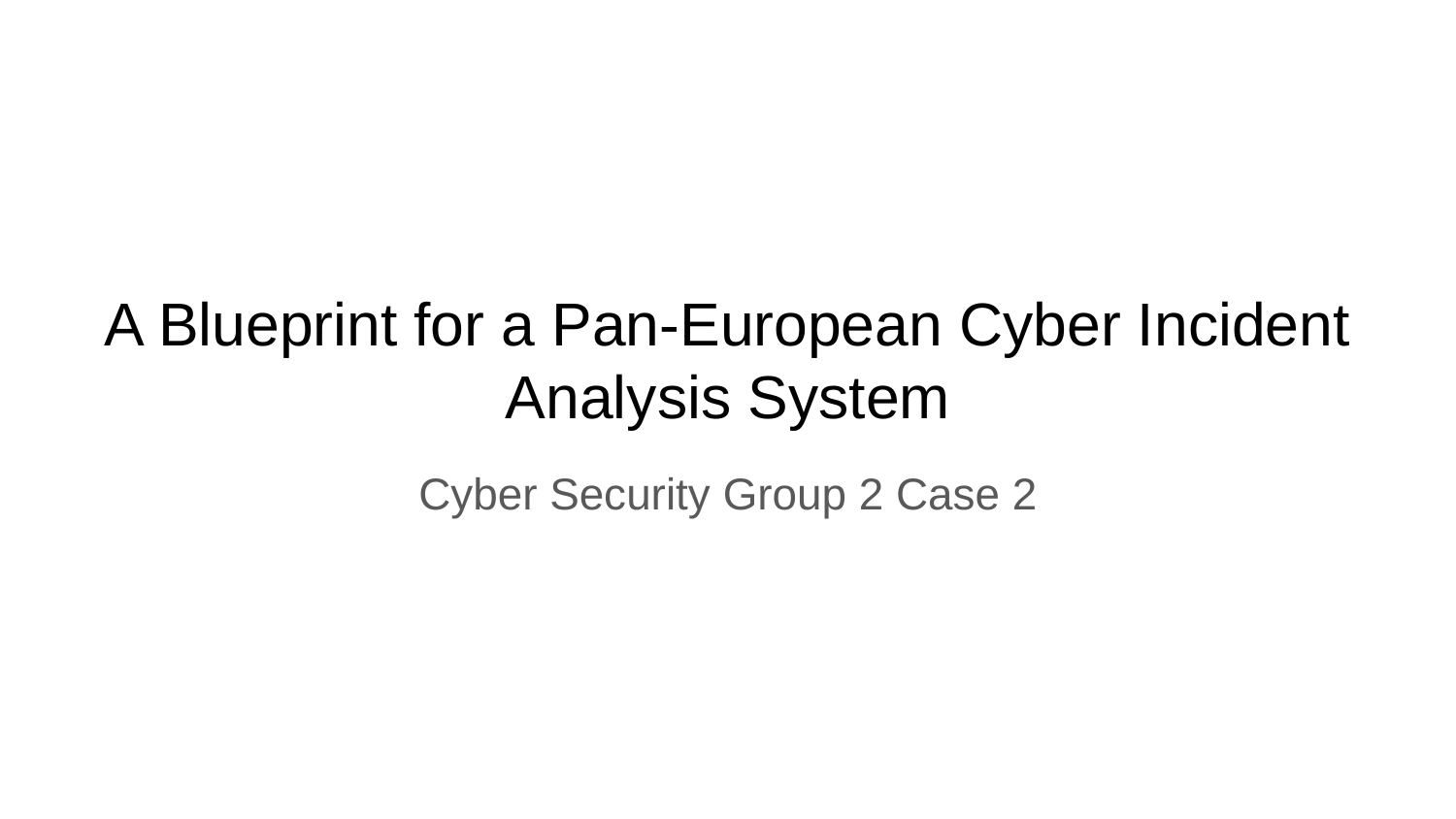

# A Blueprint for a Pan-European Cyber Incident Analysis System
Cyber Security Group 2 Case 2